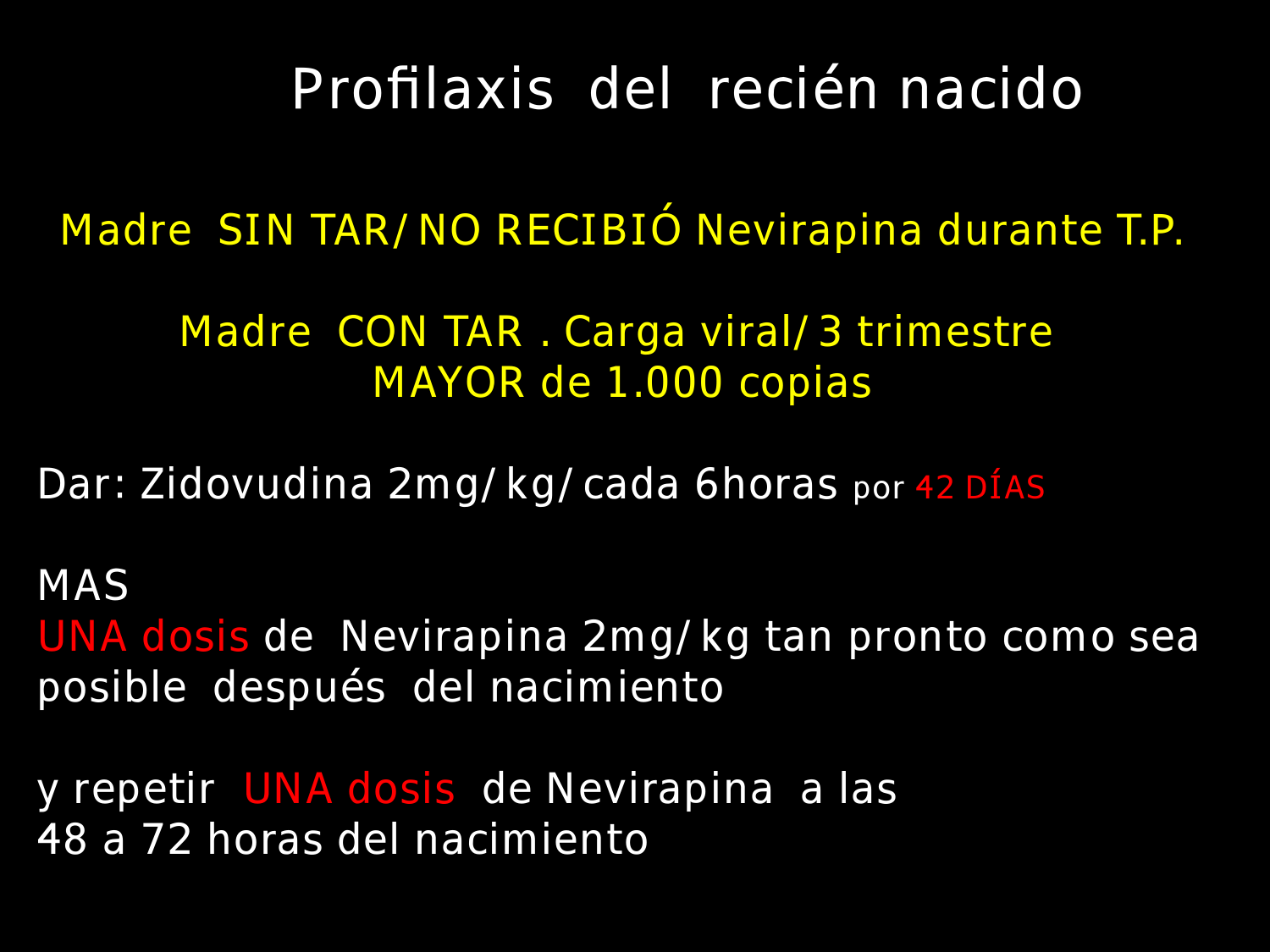

# Profilaxis  del  recién nacido
Madre  SIN TAR/NO RECIBIÓ Nevirapina durante T.P.

Madre  CON TAR . Carga viral/3 trimestre
MAYOR de 1.000 copias

Dar: Zidovudina 2mg/kg/cada 6horas por 42 DÍAS

MAS
UNA dosis de  Nevirapina 2mg/kg tan pronto como sea posible  después  del nacimiento

y repetir  UNA dosis  de Nevirapina  a las
48 a 72 horas del nacimiento